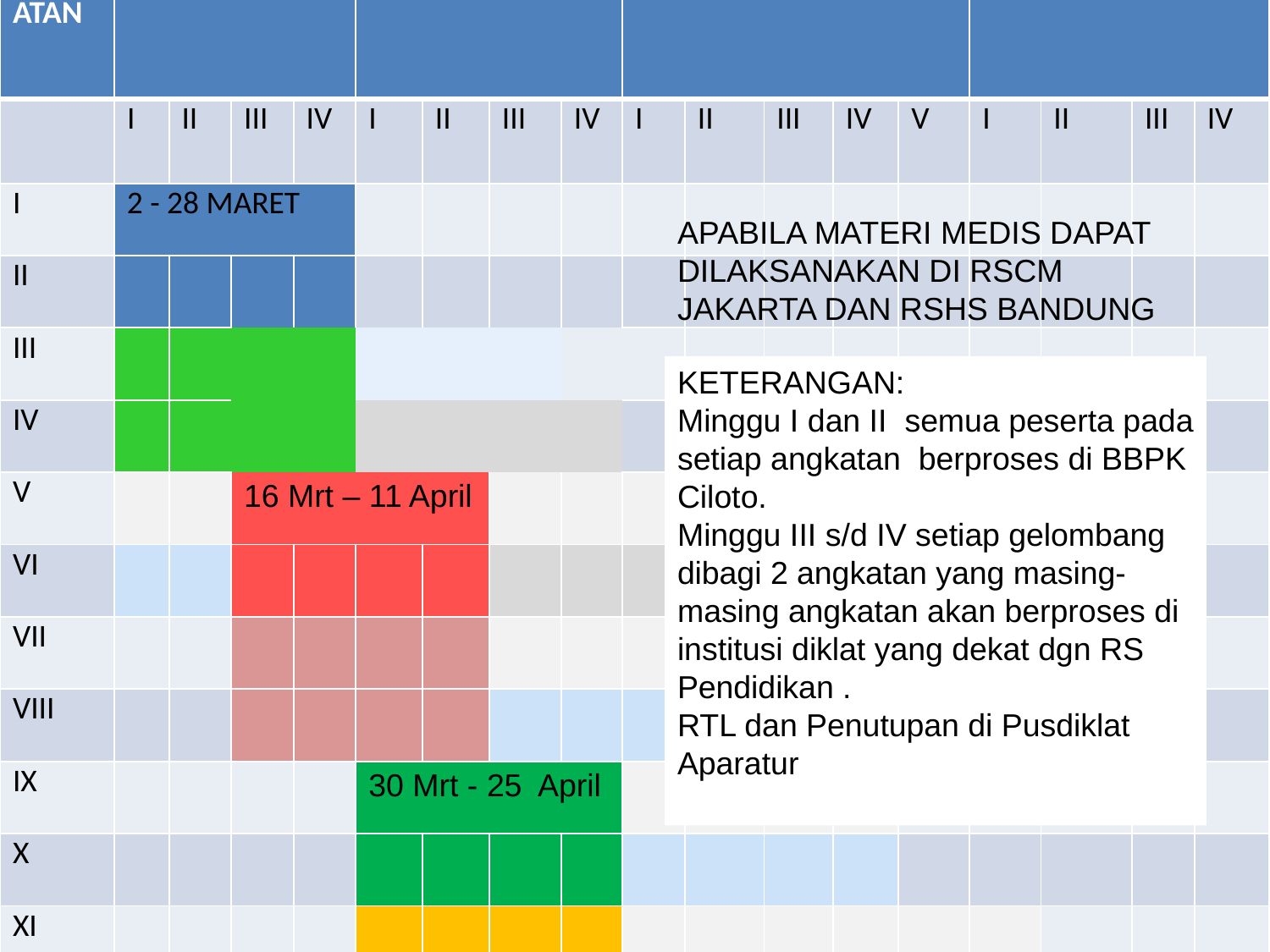

WAKTU PENYELENGGARAAN BILA MULTICENTER
| ANGKATAN | MARET |  |  |  | APRIL |  |  |  | MEI |  |  |  |  | JUNI |  |  |  |
| --- | --- | --- | --- | --- | --- | --- | --- | --- | --- | --- | --- | --- | --- | --- | --- | --- | --- |
|  | I | II | III | IV | I | II | III | IV | I | II | III | IV | V | I | II | III | IV |
| I | 2 - 28 MARET |  |  |  |  |  |  |  |  |  |  |  |  |  |  |  |  |
| II |  |  |  |  |  |  |  |  |  |  |  |  |  |  |  |  |  |
| III |  |  |  |  |  |  |  |  |  |  |  |  |  |  |  |  |  |
| IV |  |  |  |  |  |  |  |  |  |  |  |  |  |  |  |  |  |
| V |  |  | 16 Mrt – 11 April |  |  |  |  |  |  |  |  |  |  |  |  |  |  |
| VI |  |  |  |  |  |  |  |  |  |  |  |  |  |  |  |  |  |
| VII |  |  |  |  |  |  |  |  |  |  |  |  |  |  |  |  |  |
| VIII |  |  |  |  |  |  |  |  |  |  |  |  |  |  |  |  |  |
| IX |  |  |  |  | 30 Mrt - 25 April |  |  |  |  |  |  |  |  |  |  |  |  |
| X |  |  |  |  |  |  |  |  |  |  |  |  |  |  |  |  |  |
| XI |  |  |  |  |  |  |  |  |  |  |  |  |  |  |  |  |  |
| XII |  |  |  |  |  |  |  |  |  |  |  |  |  |  |  |  |  |
APABILA MATERI MEDIS DAPAT DILAKSANAKAN DI RSCM JAKARTA DAN RSHS BANDUNG
KETERANGAN:
Minggu I dan II  semua peserta pada setiap angkatan  berproses di BBPK Ciloto.
Minggu III s/d IV setiap gelombang dibagi 2 angkatan yang masing-masing angkatan akan berproses di institusi diklat yang dekat dgn RS Pendidikan .
RTL dan Penutupan di Pusdiklat Aparatur